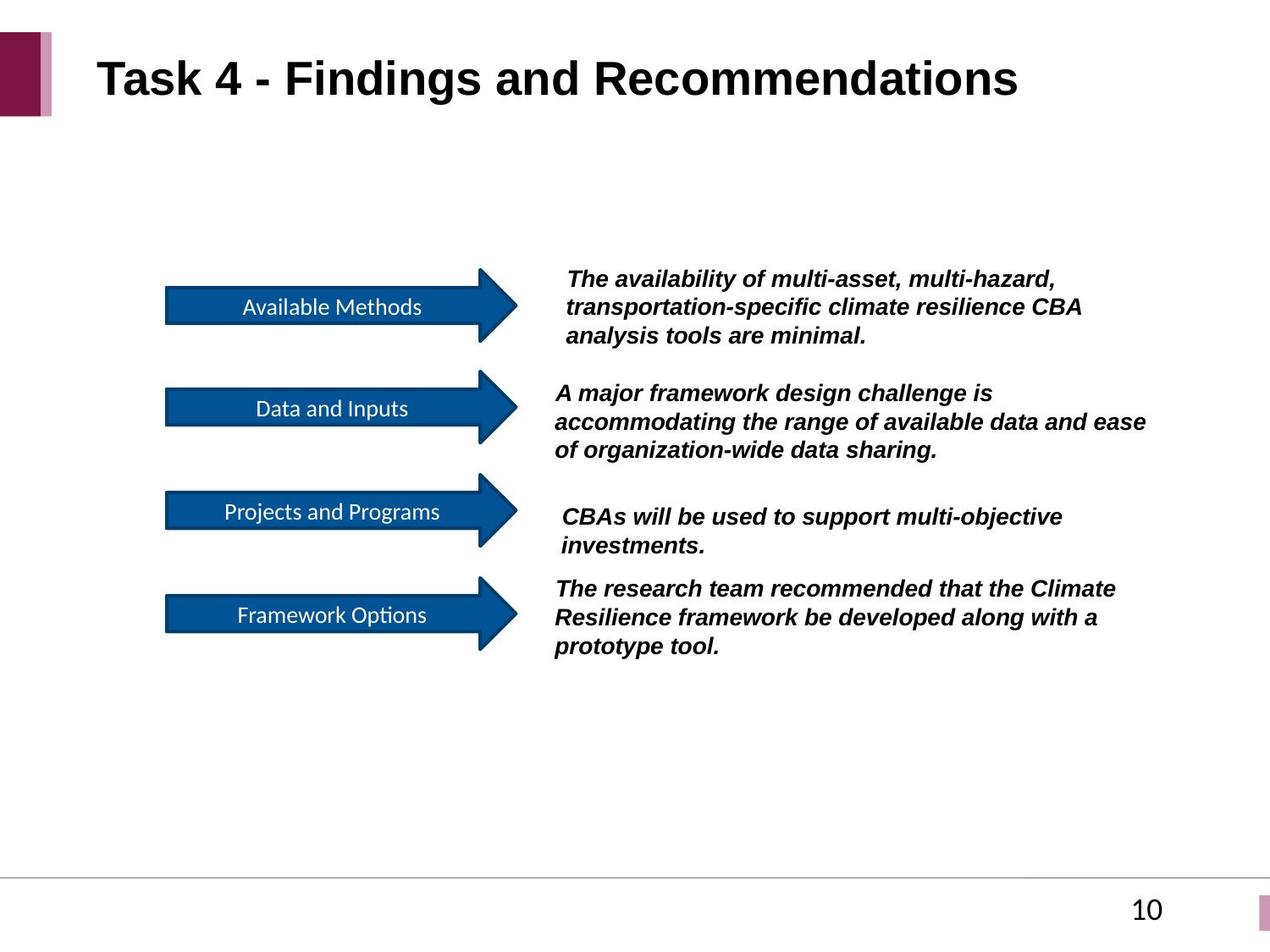

# Task 4 - Findings and Recommendations
The availability of multi-asset, multi-hazard, transportation-specific climate resilience CBA analysis tools are minimal.
Available Methods
Data and Inputs
A major framework design challenge is accommodating the range of available data and ease of organization-wide data sharing.
Projects and Programs
CBAs will be used to support multi-objective investments.
The research team recommended that the Climate Resilience framework be developed along with a prototype tool.
Framework Options
	10